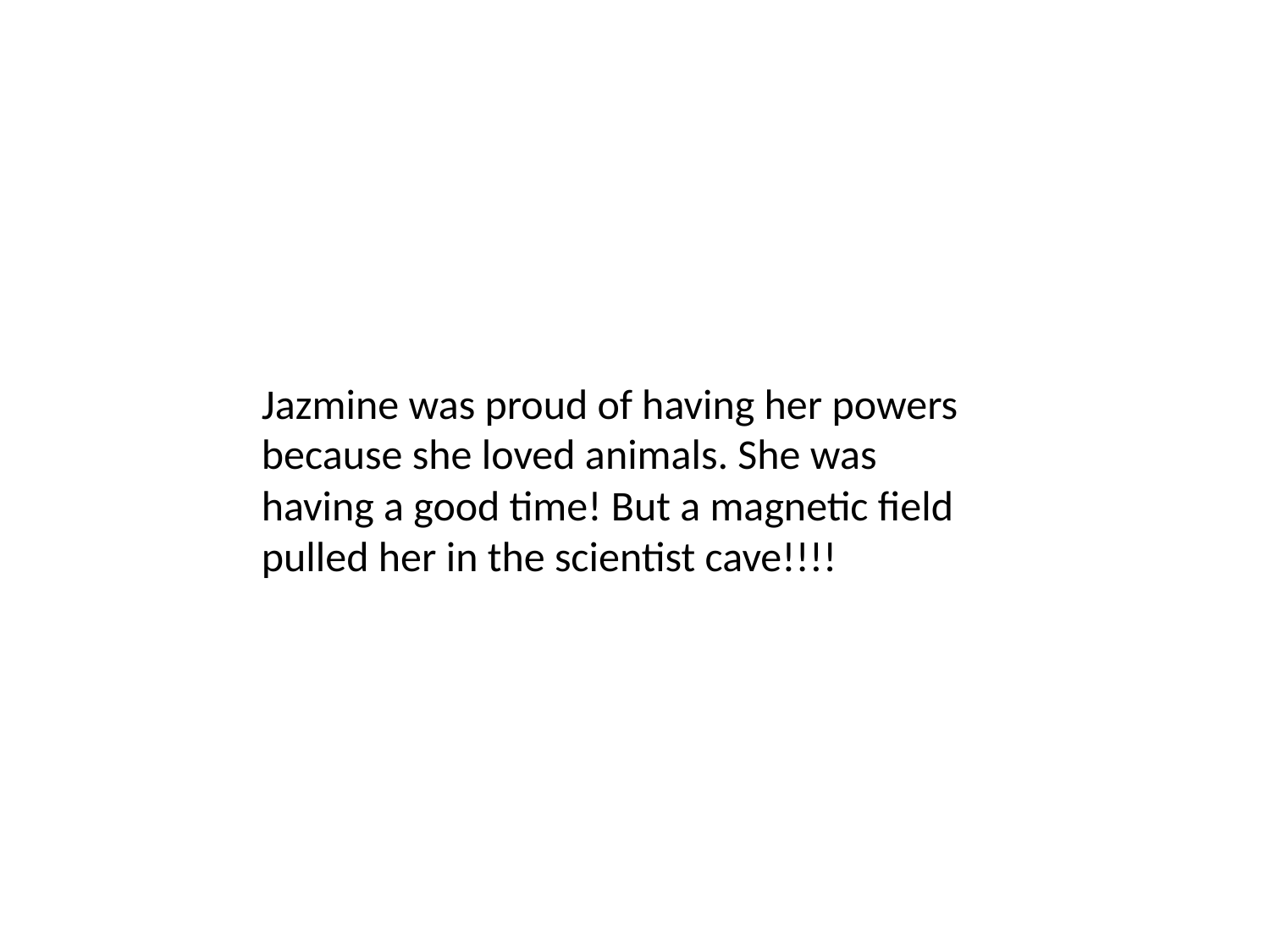

Jazmine was proud of having her powers because she loved animals. She was having a good time! But a magnetic field pulled her in the scientist cave!!!!